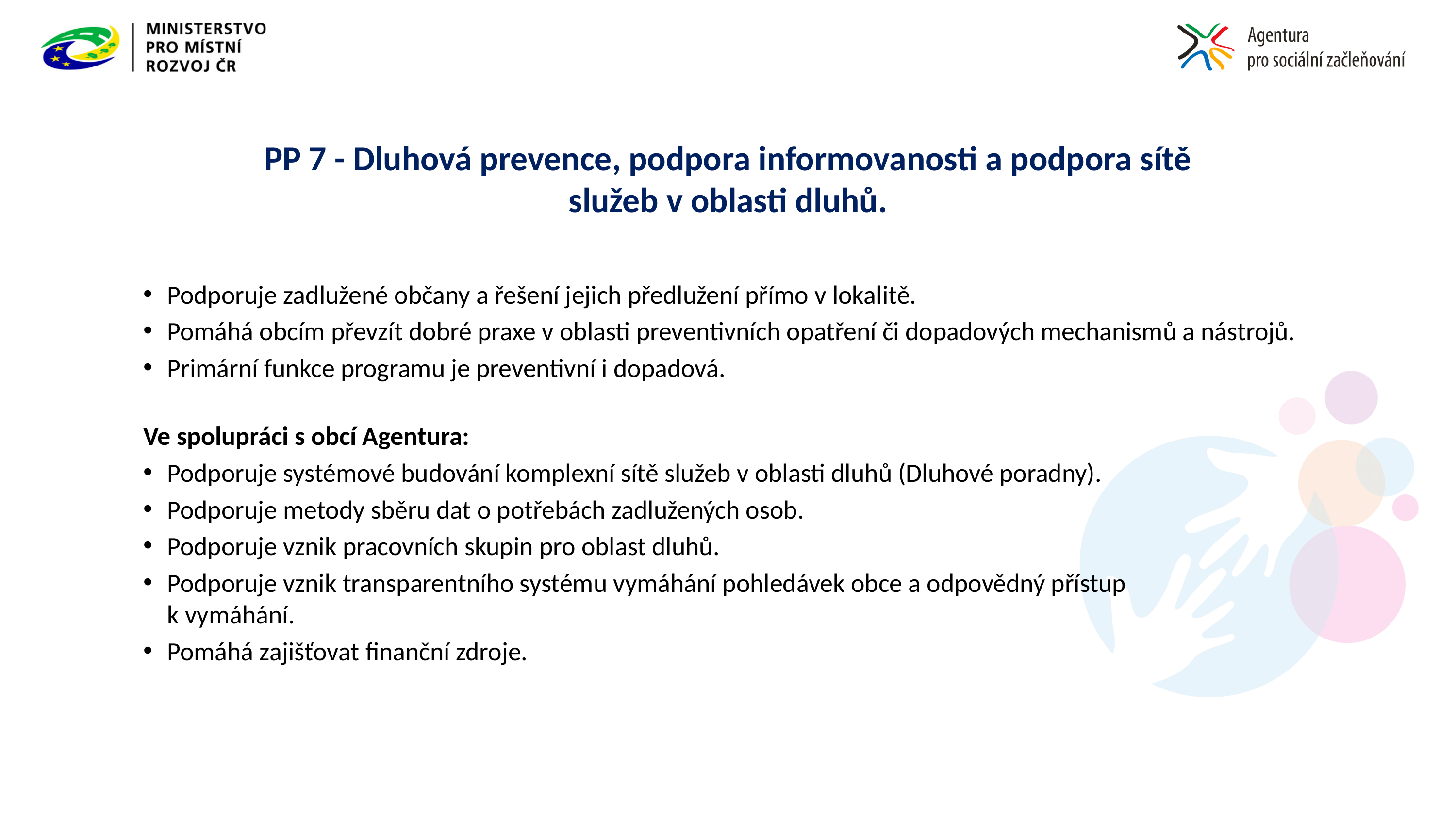

# PP 7 - Dluhová prevence, podpora informovanosti a podpora sítě služeb v oblasti dluhů.
Podporuje zadlužené občany a řešení jejich předlužení přímo v lokalitě.
Pomáhá obcím převzít dobré praxe v oblasti preventivních opatření či dopadových mechanismů a nástrojů.
Primární funkce programu je preventivní i dopadová.
Ve spolupráci s obcí Agentura:
Podporuje systémové budování komplexní sítě služeb v oblasti dluhů (Dluhové poradny).
Podporuje metody sběru dat o potřebách zadlužených osob.
Podporuje vznik pracovních skupin pro oblast dluhů.
Podporuje vznik transparentního systému vymáhání pohledávek obce a odpovědný přístup
k vymáhání.
Pomáhá zajišťovat finanční zdroje.